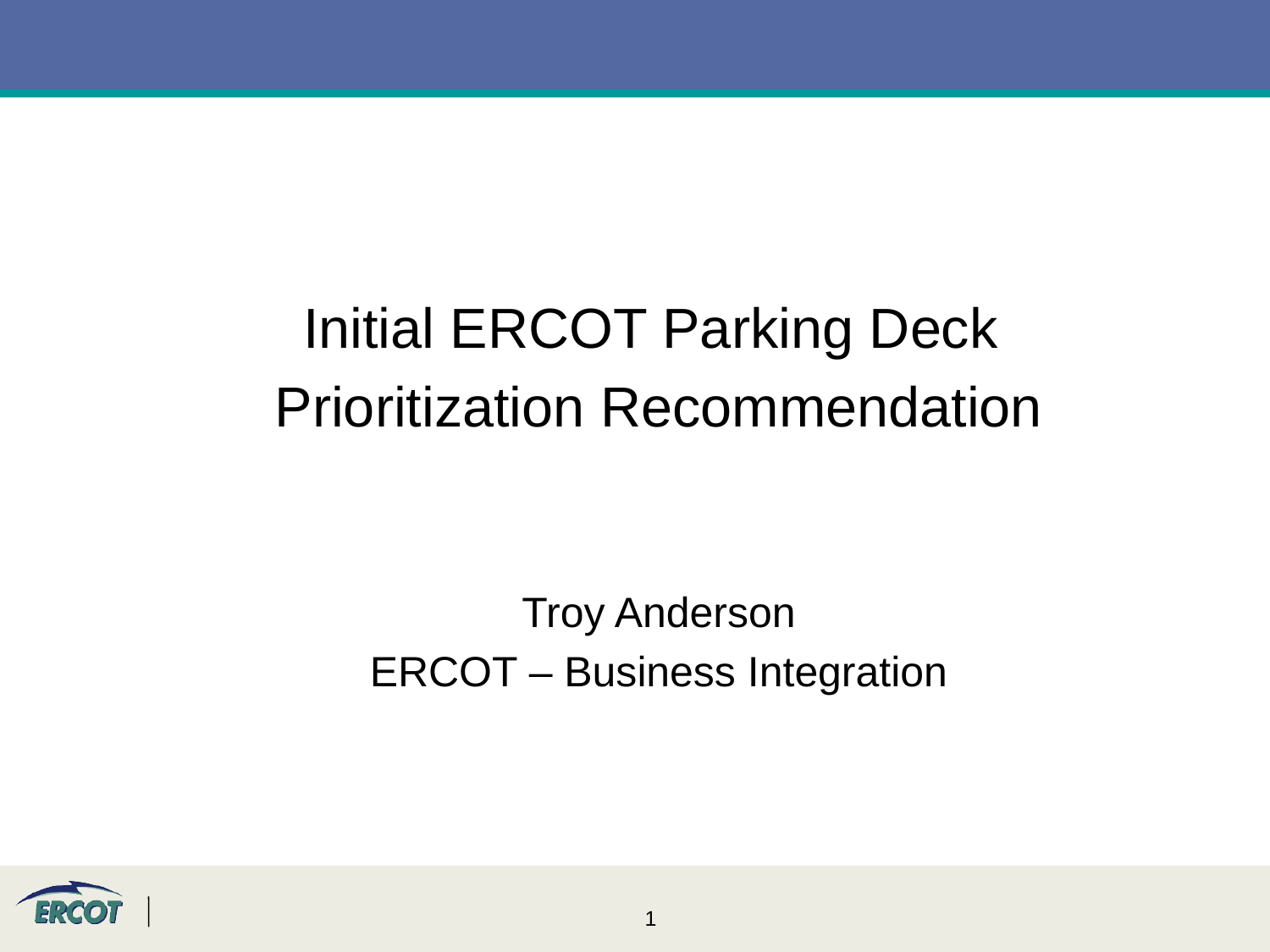

Initial ERCOT Parking Deck
Prioritization Recommendation

Troy Anderson
ERCOT – Business Integration